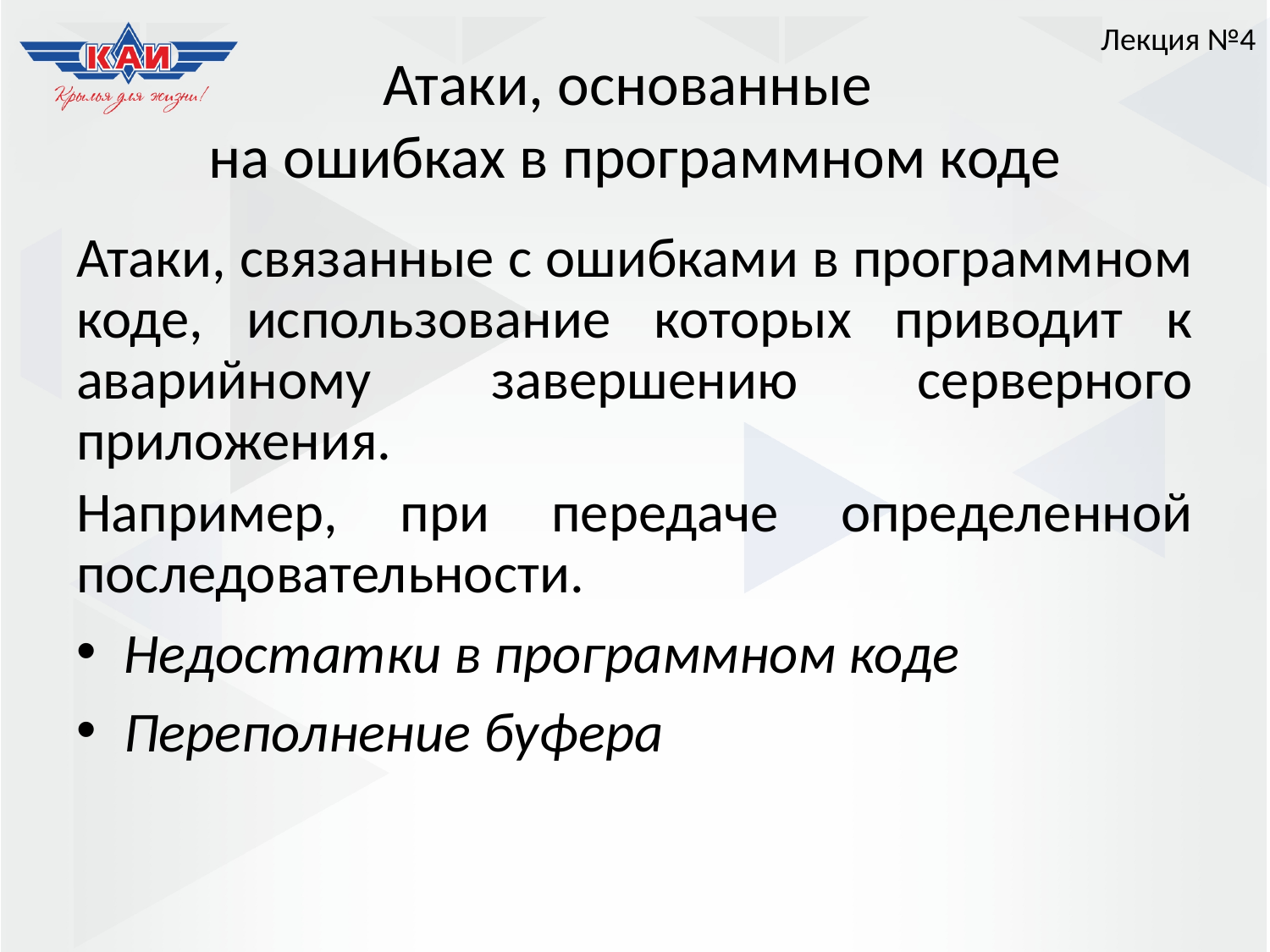

Лекция №4
# Атаки, основанные на ошибках в программном коде
Атаки, связанные с ошибками в программном коде, использование которых приводит к аварийному завершению серверного приложения.
Например, при передаче определенной последовательности.
Недостатки в программном коде
Переполнение буфера